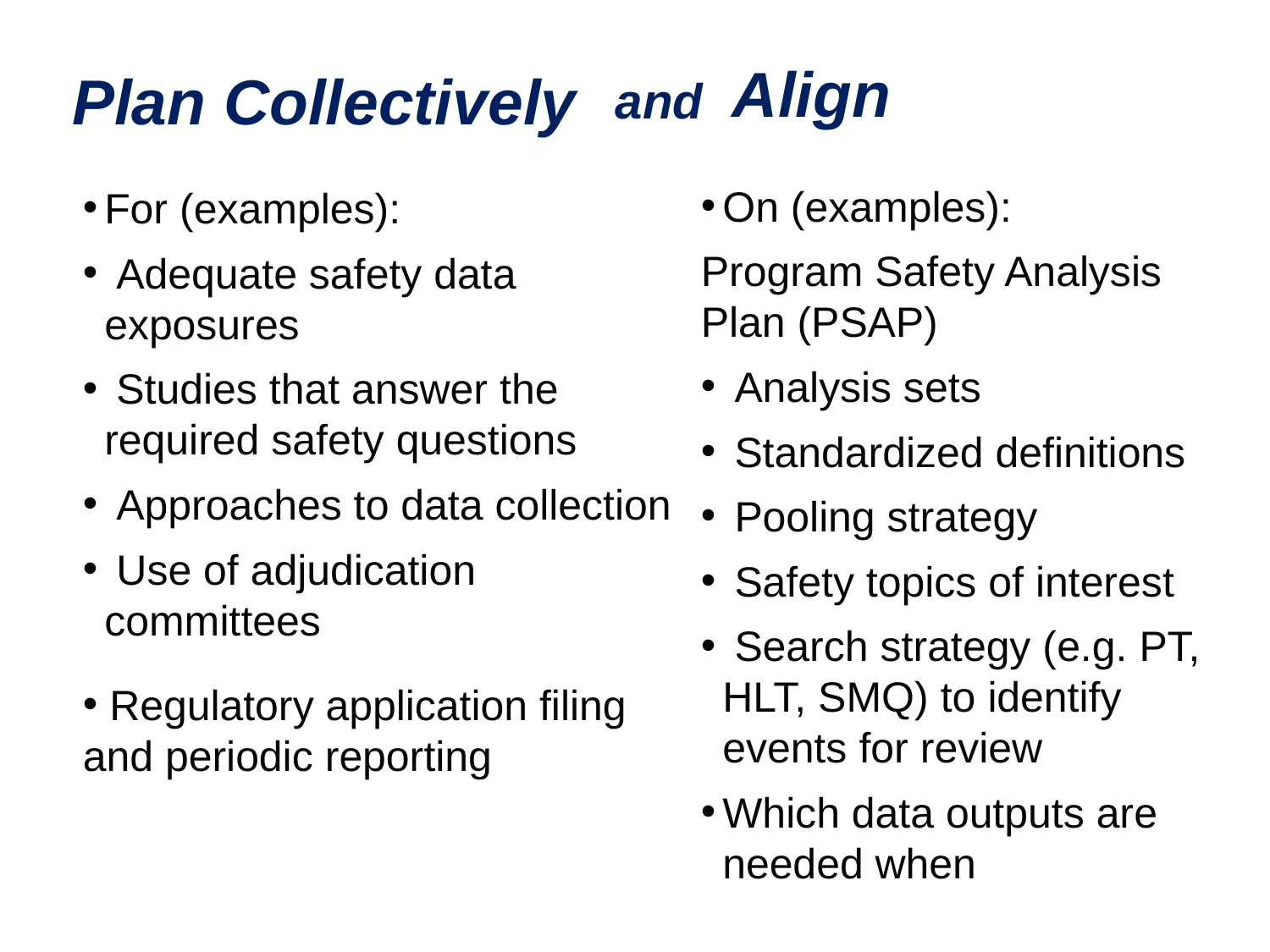

# Plan Collectively
Align
and
On (examples):
Program Safety Analysis Plan (PSAP)
 Analysis sets
 Standardized definitions
 Pooling strategy
 Safety topics of interest
 Search strategy (e.g. PT, HLT, SMQ) to identify events for review
Which data outputs are needed when

For (examples):
 Adequate safety data exposures
 Studies that answer the required safety questions
 Approaches to data collection
 Use of adjudication committees
 Regulatory application filing and periodic reporting